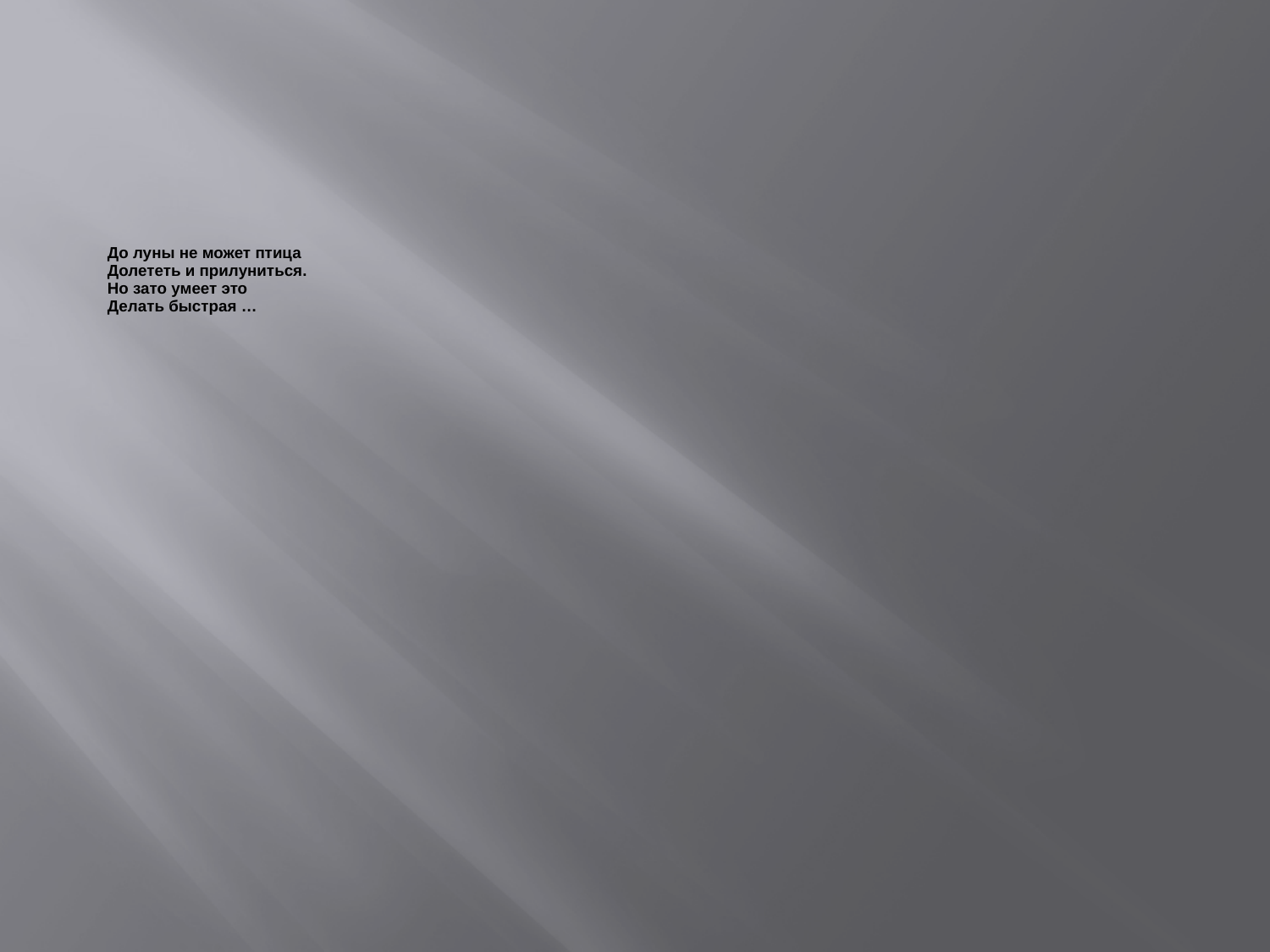

# До луны не может птица Долететь и прилуниться. Но зато умеет это Делать быстрая …